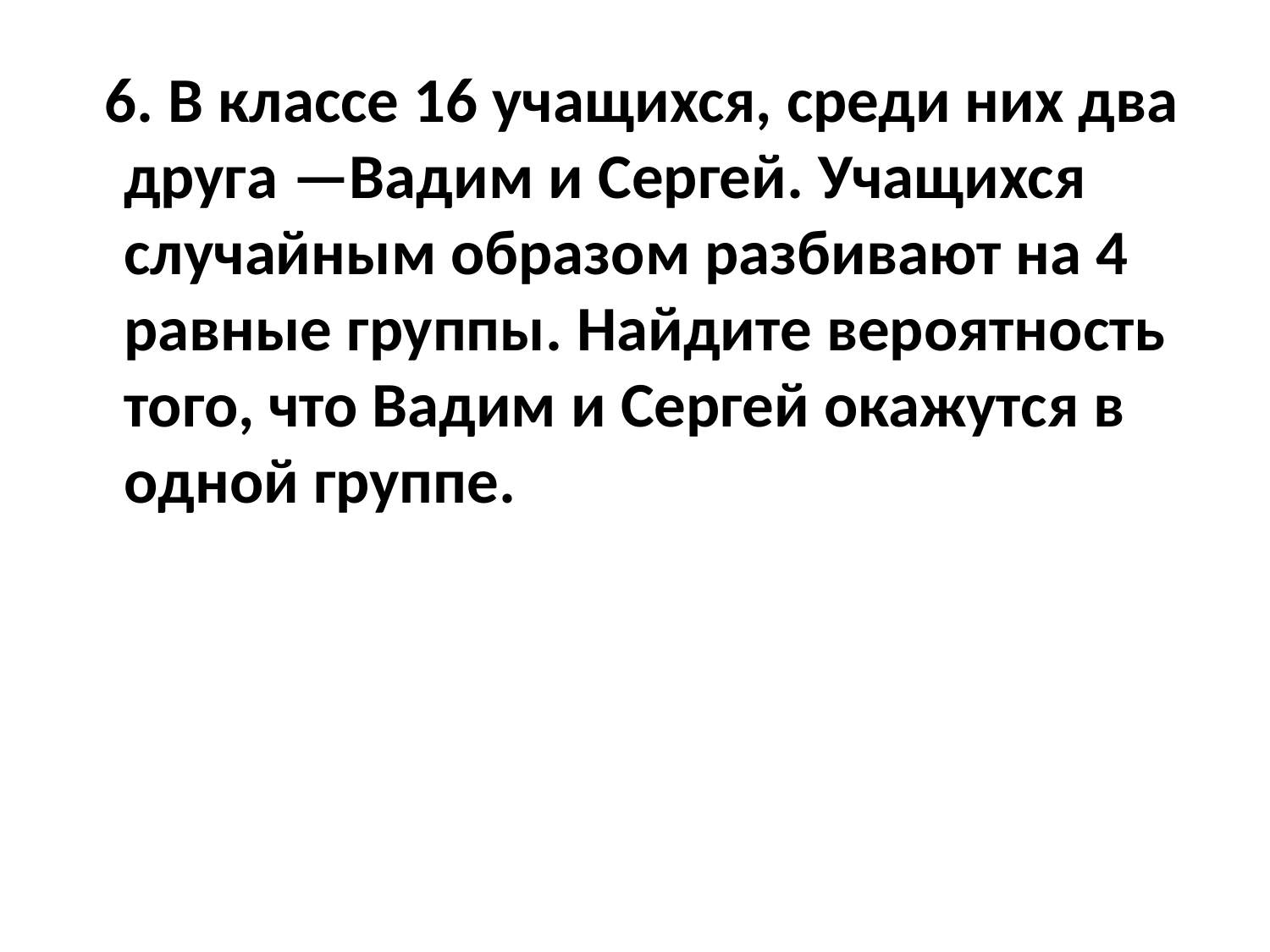

6. В классе 16 учащихся, среди них два друга —Вадим и Сергей. Учащихся случайным образом разбивают на 4 равные группы. Найдите вероятность того, что Вадим и Сергей окажутся в одной группе.